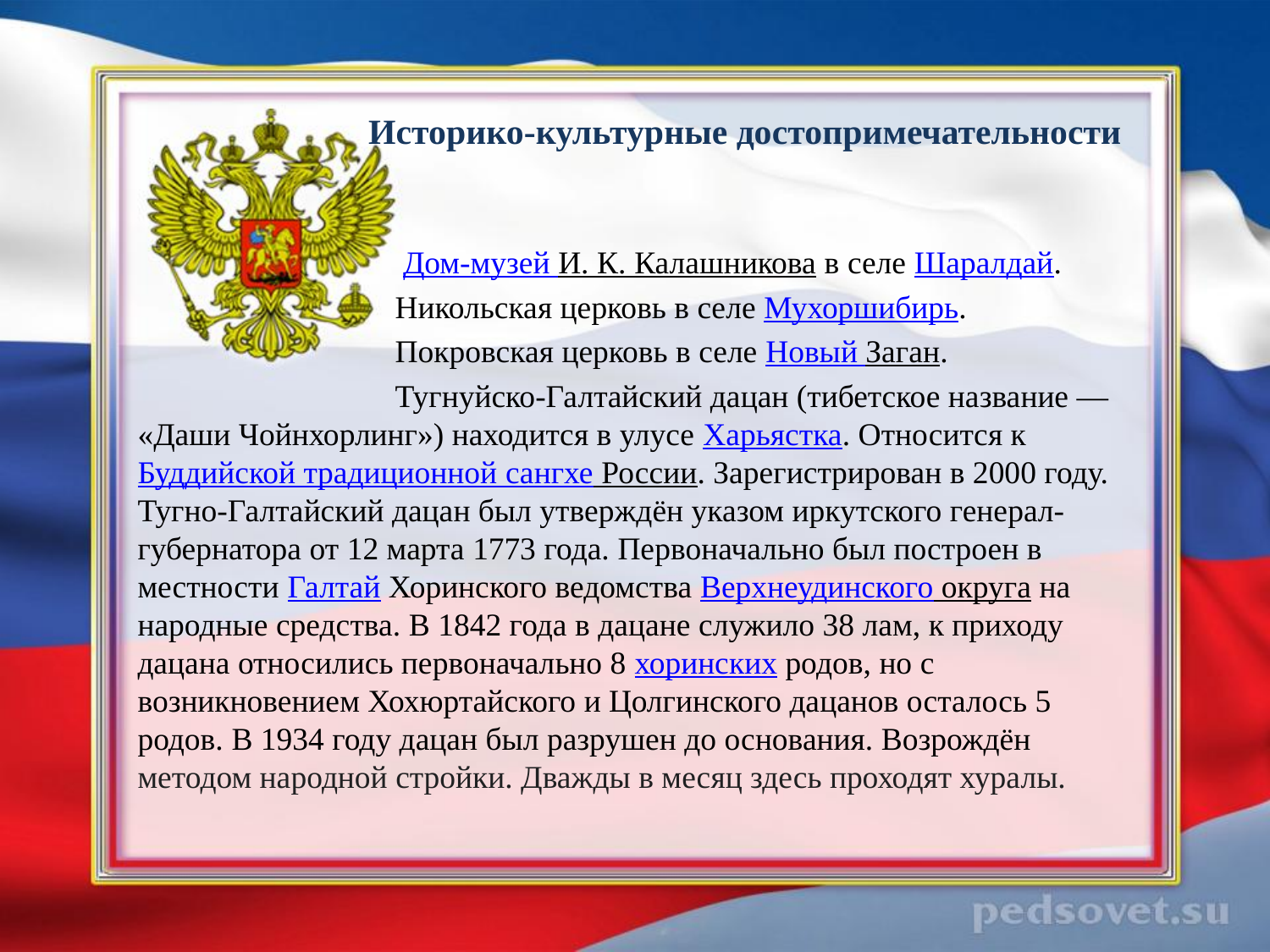

# Историко-культурные достопримечательности
                                 Дом-музей И. К. Калашникова в селе Шаралдай.
                                Никольская церковь в селе Мухоршибирь.
                                Покровская церковь в селе Новый Заган.
                                Тугнуйско-Галтайский дацан (тибетское название — «Даши Чойнхорлинг») находится в улусе Харьястка. Относится к Буддийской традиционной сангхе России. Зарегистрирован в 2000 году. Тугно-Галтайский дацан был утверждён указом иркутского генерал-губернатора от 12 марта 1773 года. Первоначально был построен в местности Галтай Хоринского ведомства Верхнеудинского округа на народные средства. В 1842 года в дацане служило 38 лам, к приходу дацана относились первоначально 8 хоринских родов, но с возникновением Хохюртайского и Цолгинского дацанов осталось 5 родов. В 1934 году дацан был разрушен до основания. Возрождён методом народной стройки. Дважды в месяц здесь проходят хуралы.